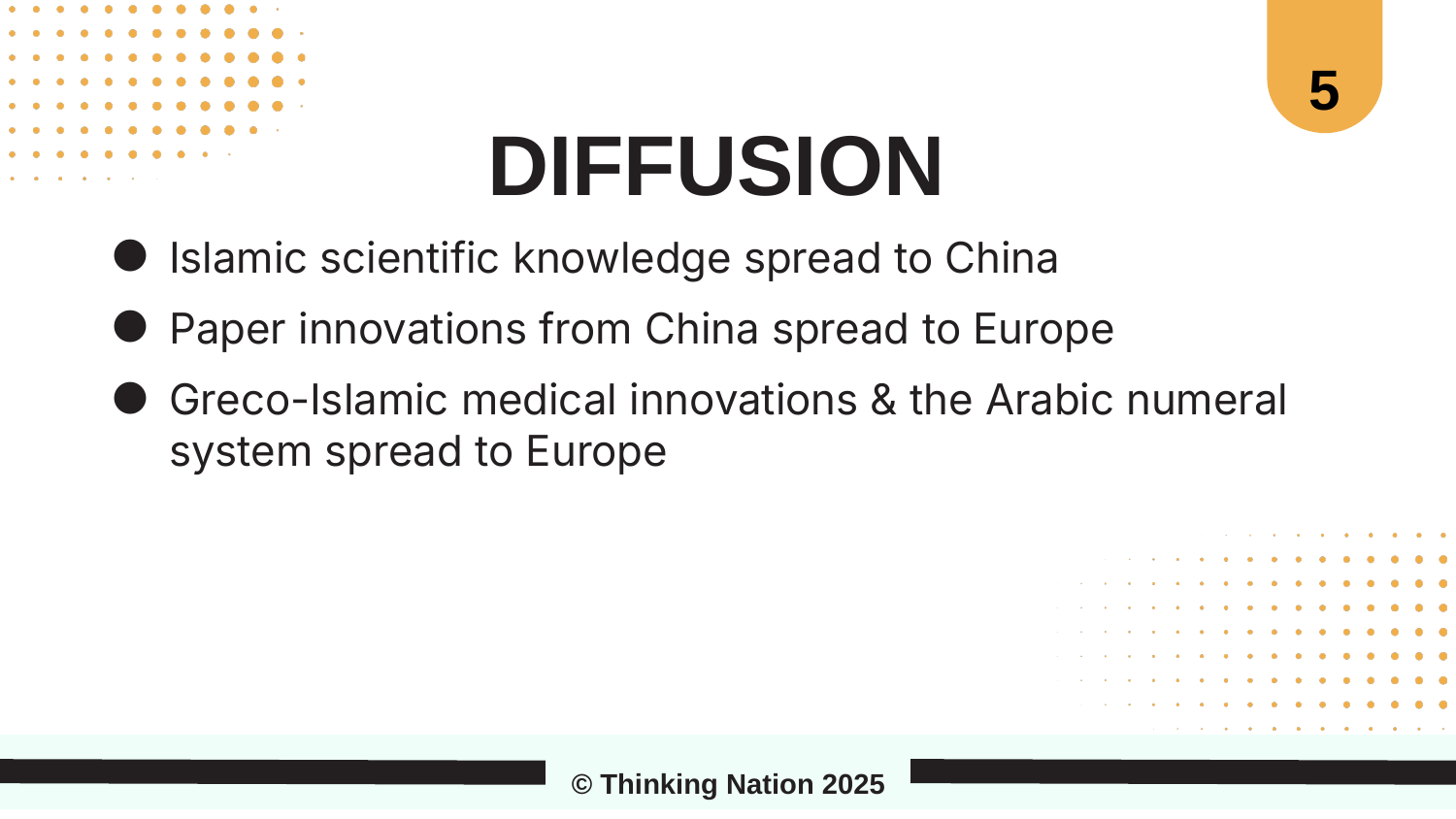

5
DIFFUSION
Islamic scientific knowledge spread to China
Paper innovations from China spread to Europe
Greco-Islamic medical innovations & the Arabic numeral system spread to Europe

© Thinking Nation 2025